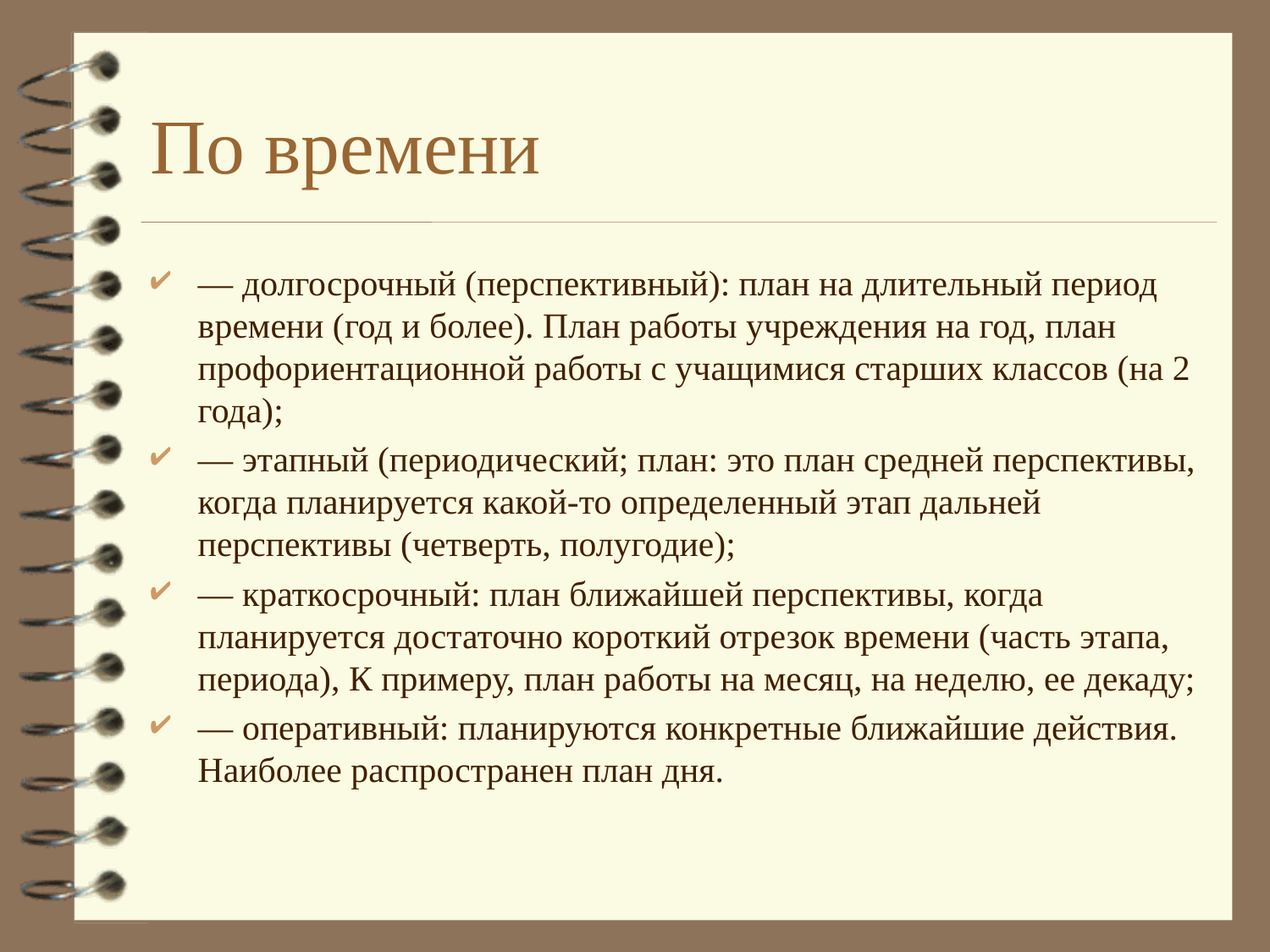

# По времени
— долгосрочный (перспективный): план на длительный период времени (год и более). План работы учреждения на год, план профориентационной работы с учащимися старших классов (на 2 года);
— этапный (периодический; план: это план средней перспективы, когда планируется какой-то определенный этап дальней перспективы (четверть, полугодие);
— краткосрочный: план ближайшей перспективы, когда планируется достаточно короткий отрезок времени (часть этапа, периода), К примеру, план работы на месяц, на неделю, ее декаду;
— оперативный: планируются конкретные ближайшие действия. Наиболее распространен план дня.